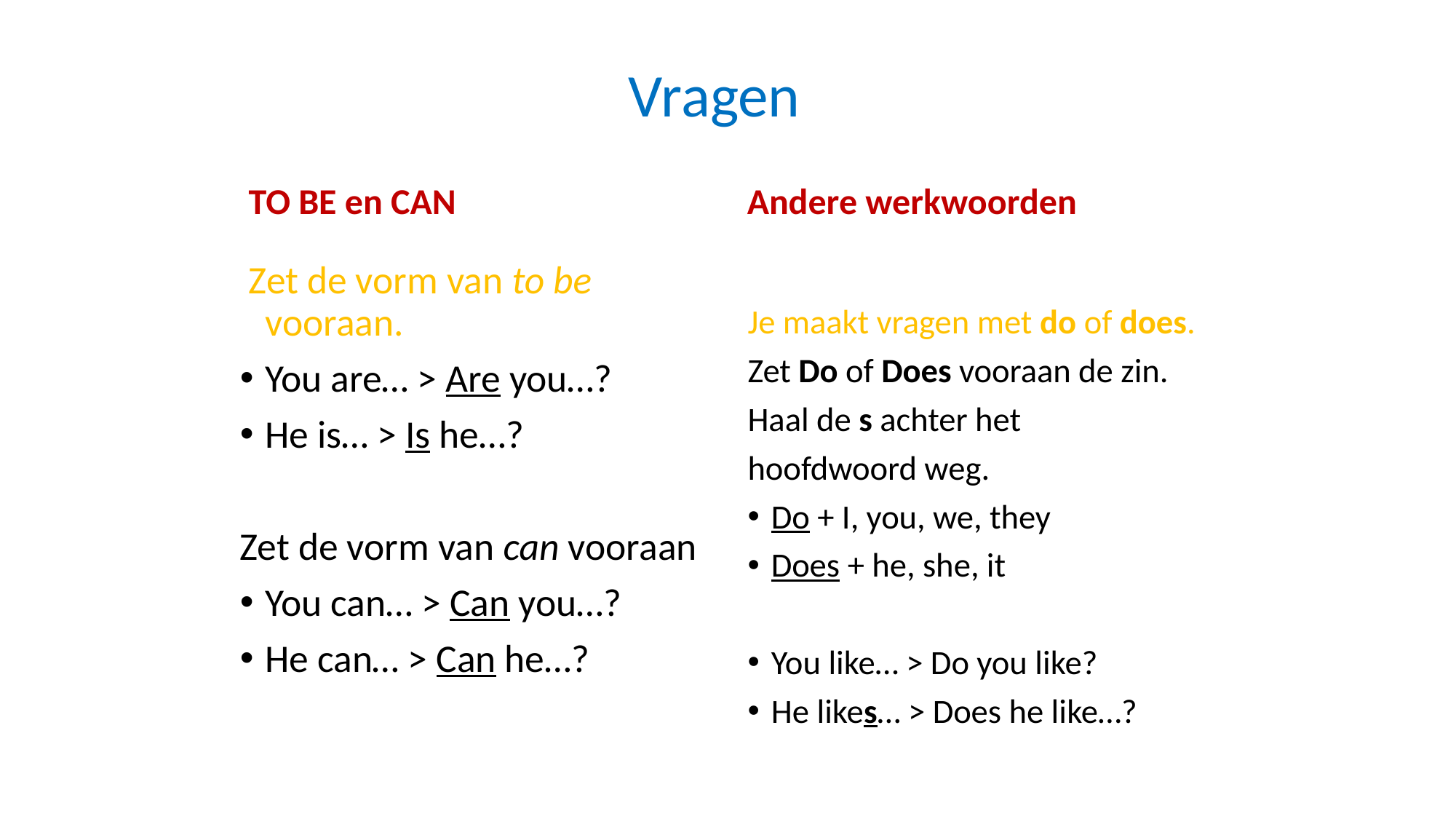

# Vragen
TO BE en CAN
Andere werkwoorden
 Zet de vorm van to be vooraan.
You are… > Are you…?
He is… > Is he…?

Zet de vorm van can vooraan
You can… > Can you…?
He can… > Can he…?

Je maakt vragen met do of does.
Zet Do of Does vooraan de zin.
Haal de s achter het
hoofdwoord weg.
Do + I, you, we, they
Does + he, she, it

You like… > Do you like?
He likes… > Does he like…?